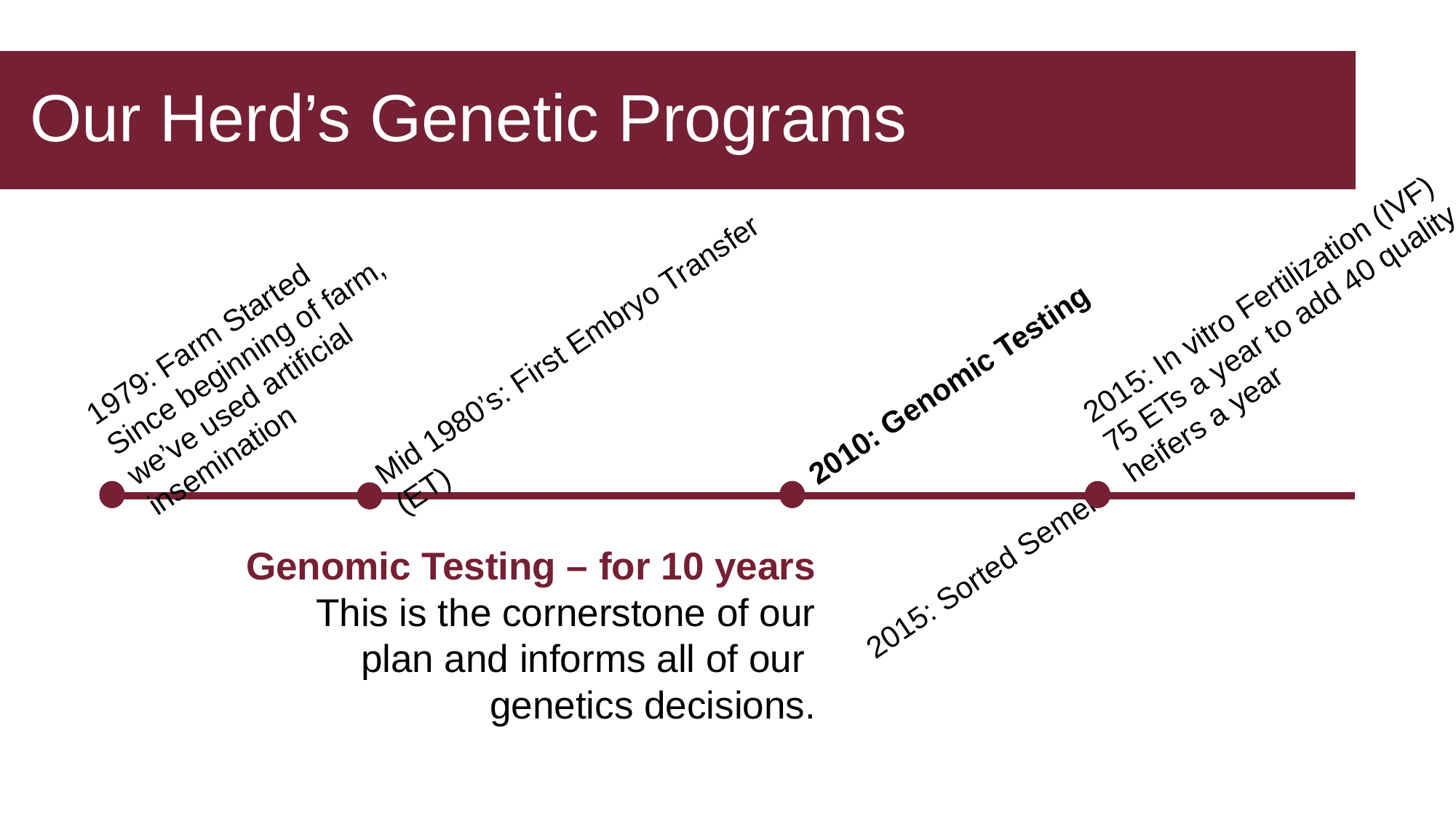

# Our Herd’s Genetic Programs

2015: In vitro Fertilization (IVF)
75 ETs a year to add 40 quality heifers a year

1979: Farm Started
Since beginning of farm, we’ve used artificial insemination

Mid 1980’s: First Embryo Transfer (ET)

2010: Genomic Testing

2015: Sorted Semen
Genomic Testing – for 10 years  This is the cornerstone of our plan and informs all of our
genetics decisions.